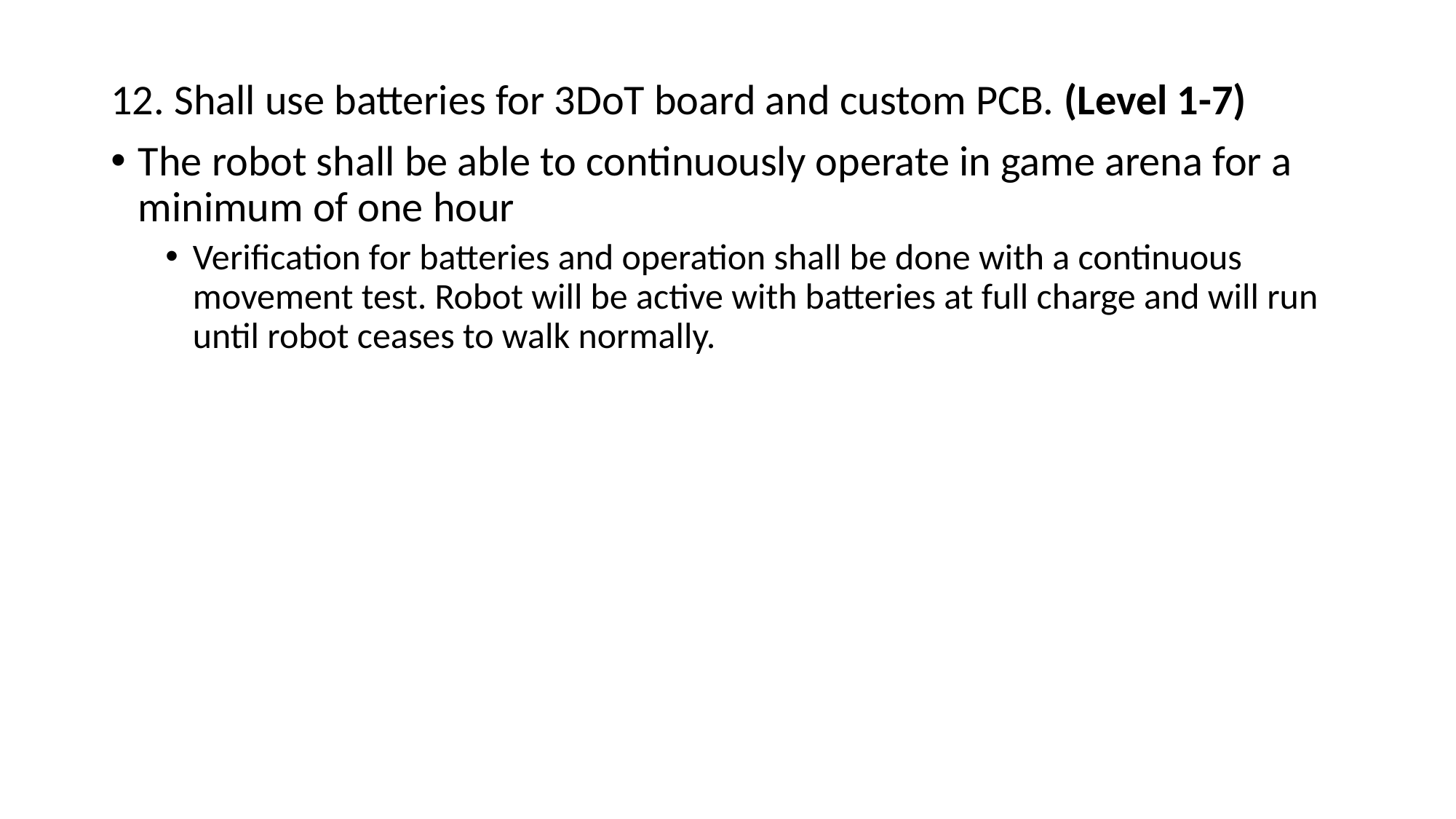

12. Shall use batteries for 3DoT board and custom PCB. (Level 1-7)
The robot shall be able to continuously operate in game arena for a minimum of one hour
Verification for batteries and operation shall be done with a continuous movement test. Robot will be active with batteries at full charge and will run until robot ceases to walk normally.